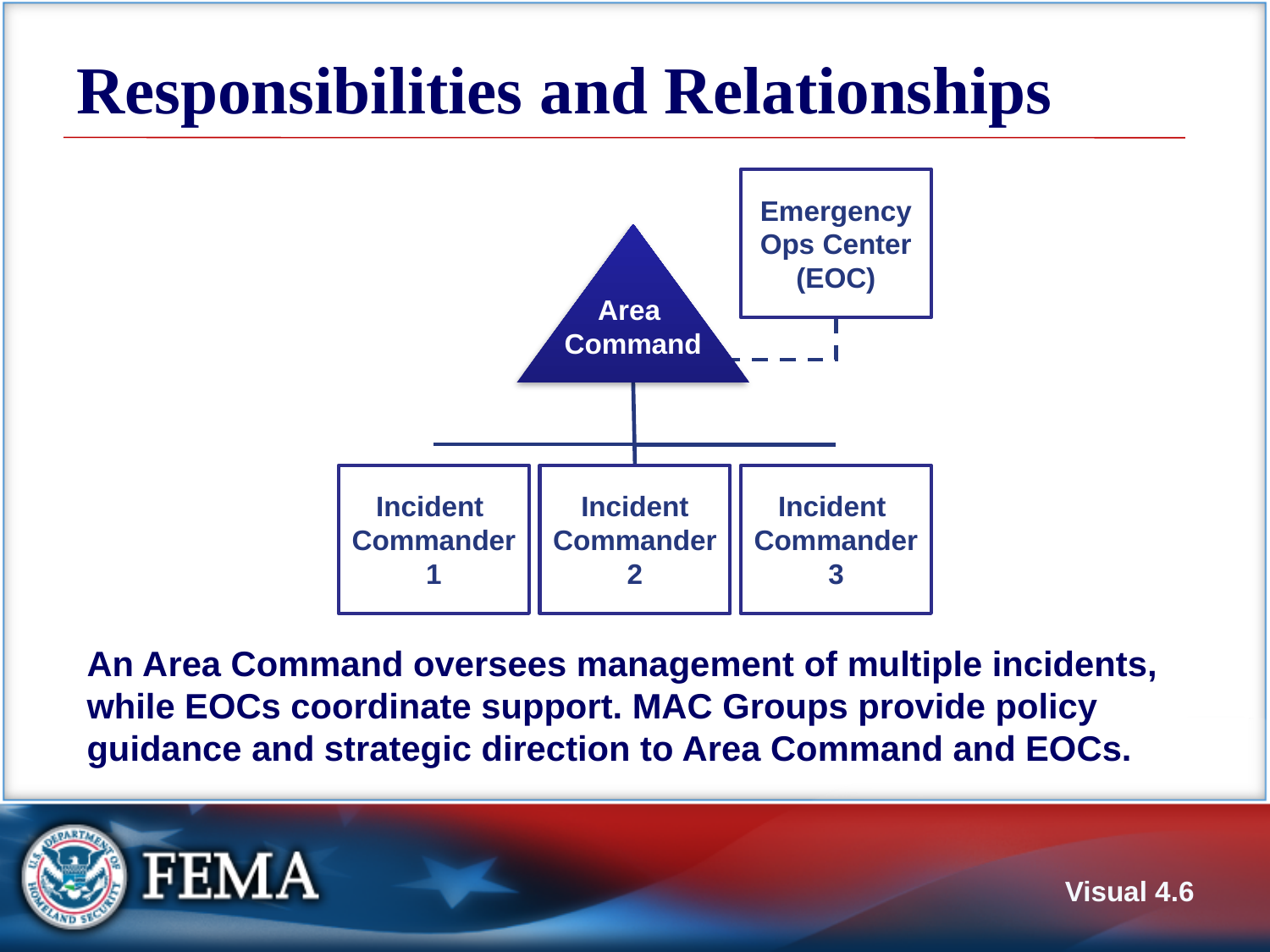

# Responsibilities and Relationships
Emergency
Ops Center
(EOC)
Area
Command
Incident
Commander
1
 Incident
Commander
2
Incident
Commander
3
An Area Command oversees management of multiple incidents, while EOCs coordinate support. MAC Groups provide policy guidance and strategic direction to Area Command and EOCs.
Visual 4.6